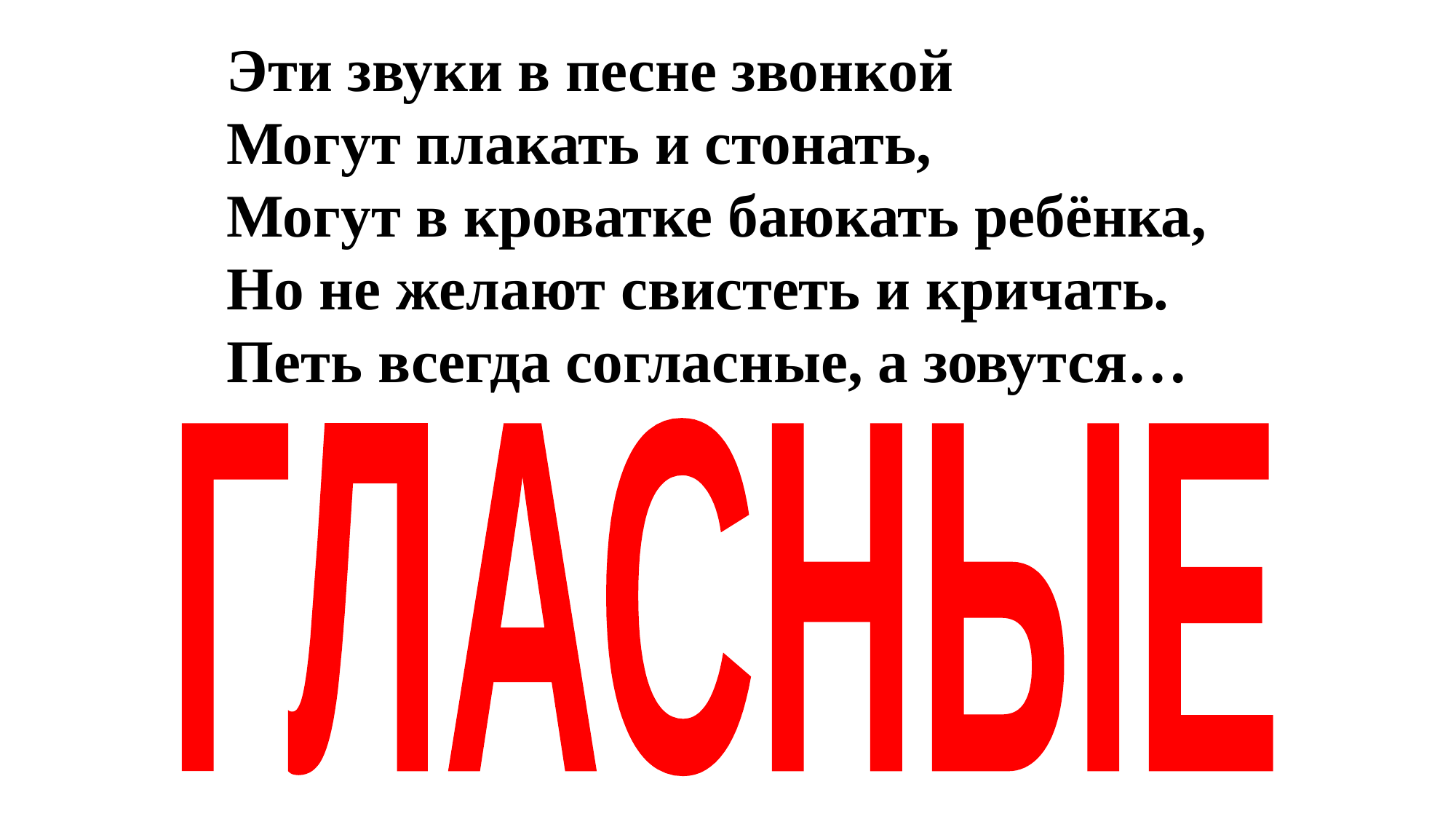

Эти звуки в песне звонкой
Могут плакать и стонать,
Могут в кроватке баюкать ребёнка,
Но не желают свистеть и кричать.
Петь всегда согласные, а зовутся…
ГЛАСНЫЕ